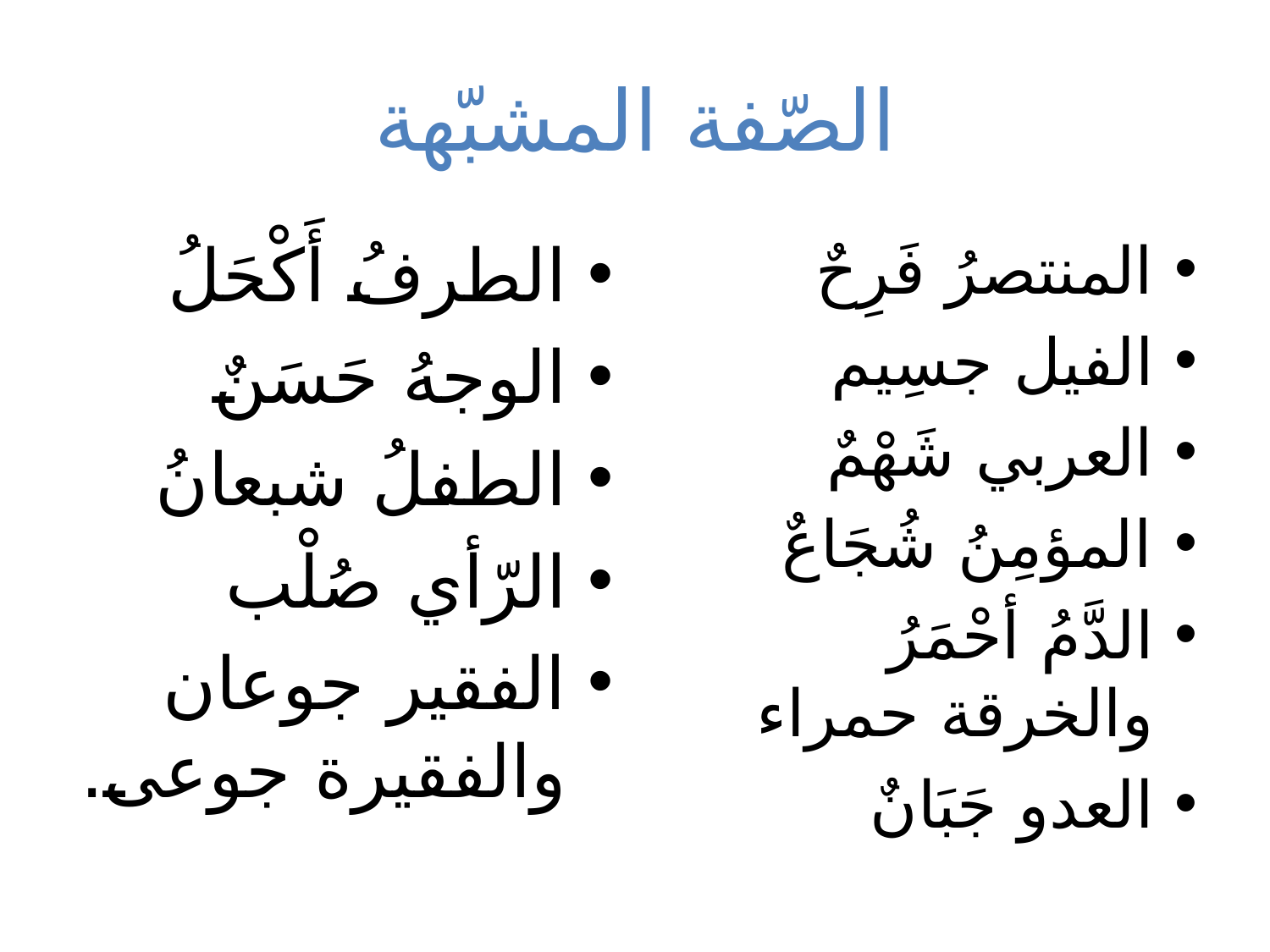

# الصّفة المشبّهة
الطرفُ أَكْحَلُ
الوجهُ حَسَنٌ
الطفلُ شبعانُ
الرّأي صُلْب
الفقير جوعان والفقيرة جوعى.
المنتصرُ فَرِحٌ
الفيل جسِيم
العربي شَهْمٌ
المؤمِنُ شُجَاعٌ
الدَّمُ أحْمَرُ والخرقة حمراء
العدو جَبَانٌ